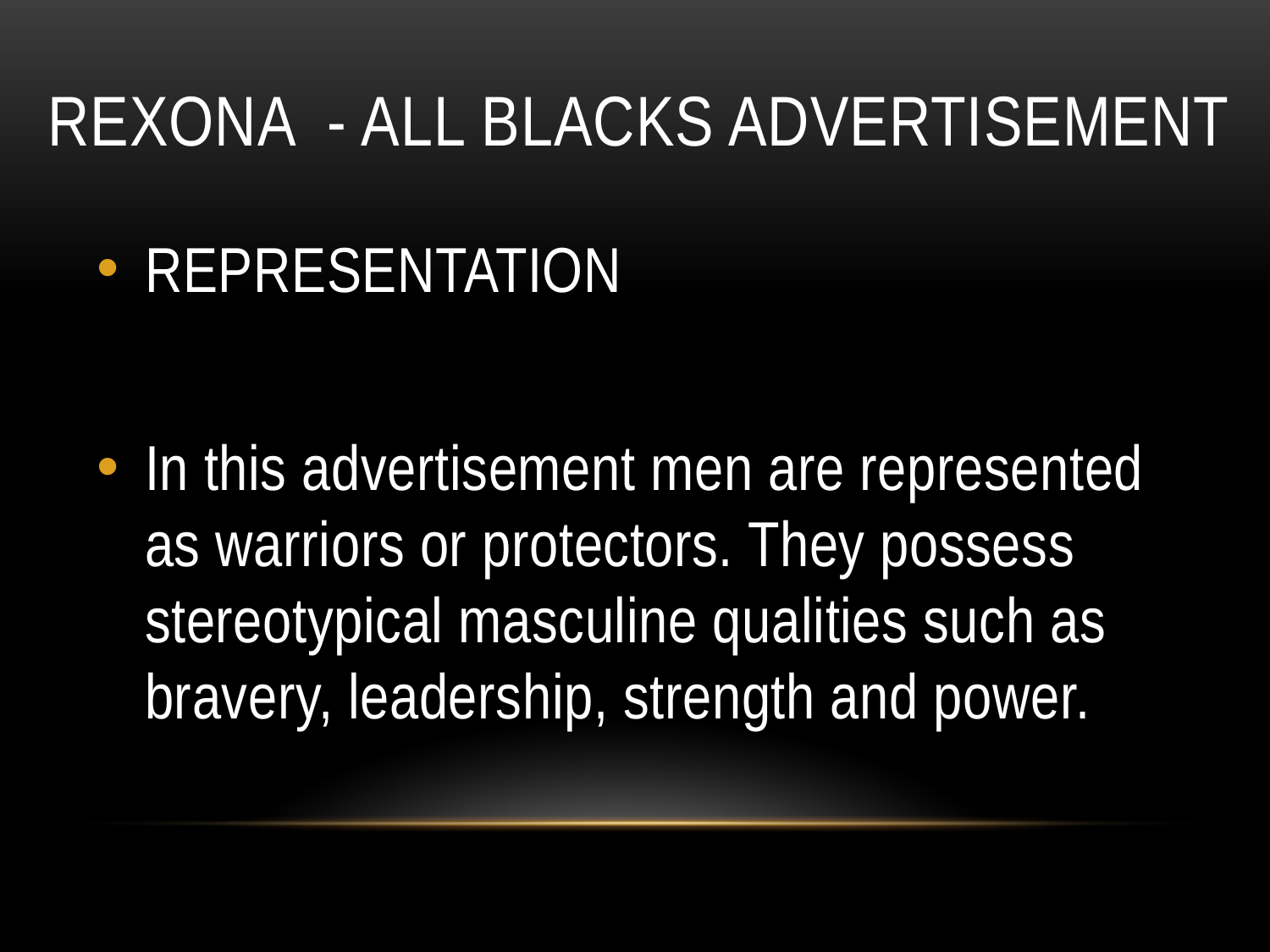

# REXONA  - All Blacks Advertisement
REPRESENTATION

In this advertisement men are represented as warriors or protectors. They possess stereotypical masculine qualities such as bravery, leadership, strength and power.